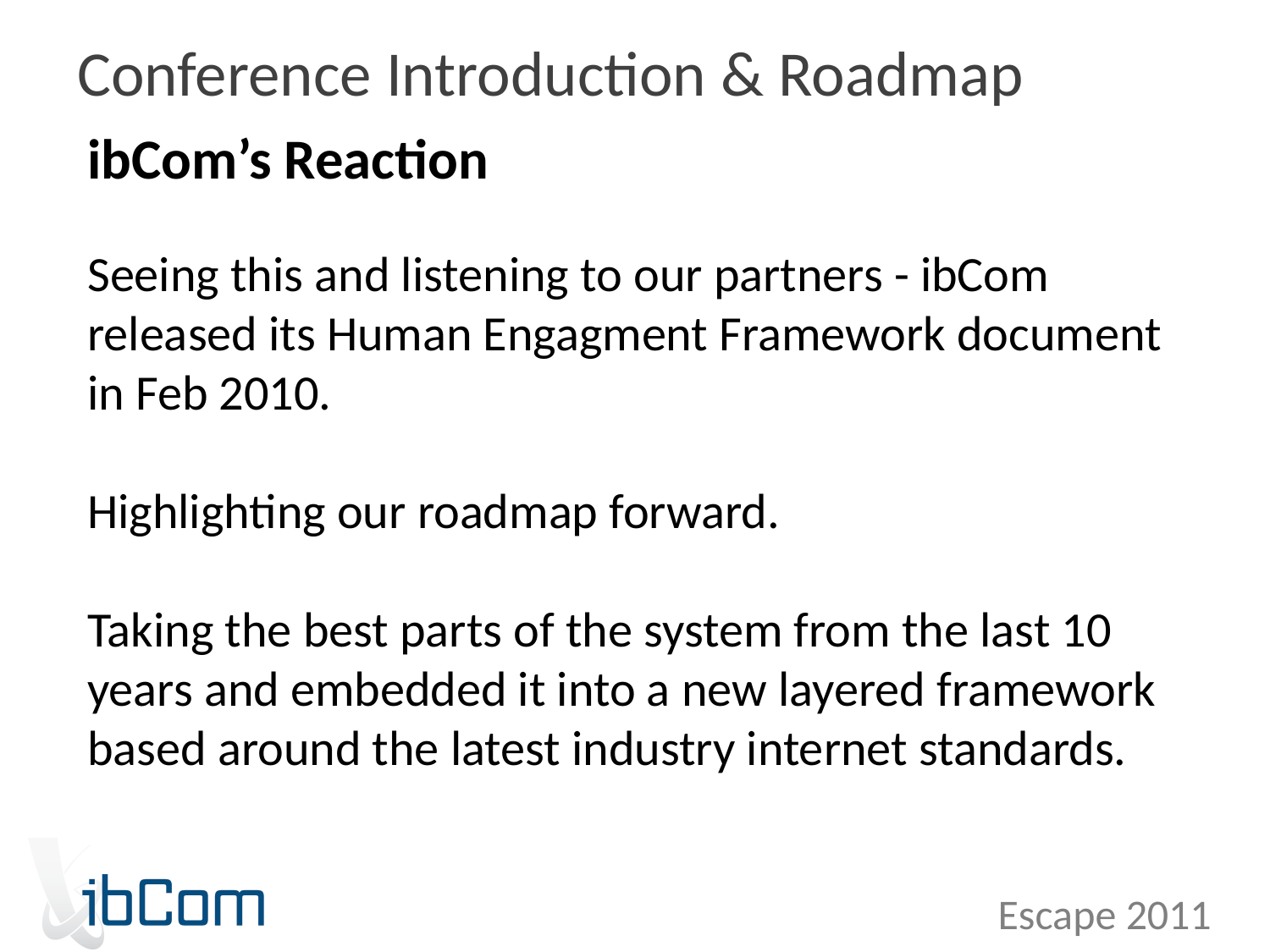

ibCom’s Reaction
# Seeing this and listening to our partners - ibCom released its Human Engagment Framework document in Feb 2010. Highlighting our roadmap forward. Taking the best parts of the system from the last 10 years and embedded it into a new layered framework based around the latest industry internet standards.